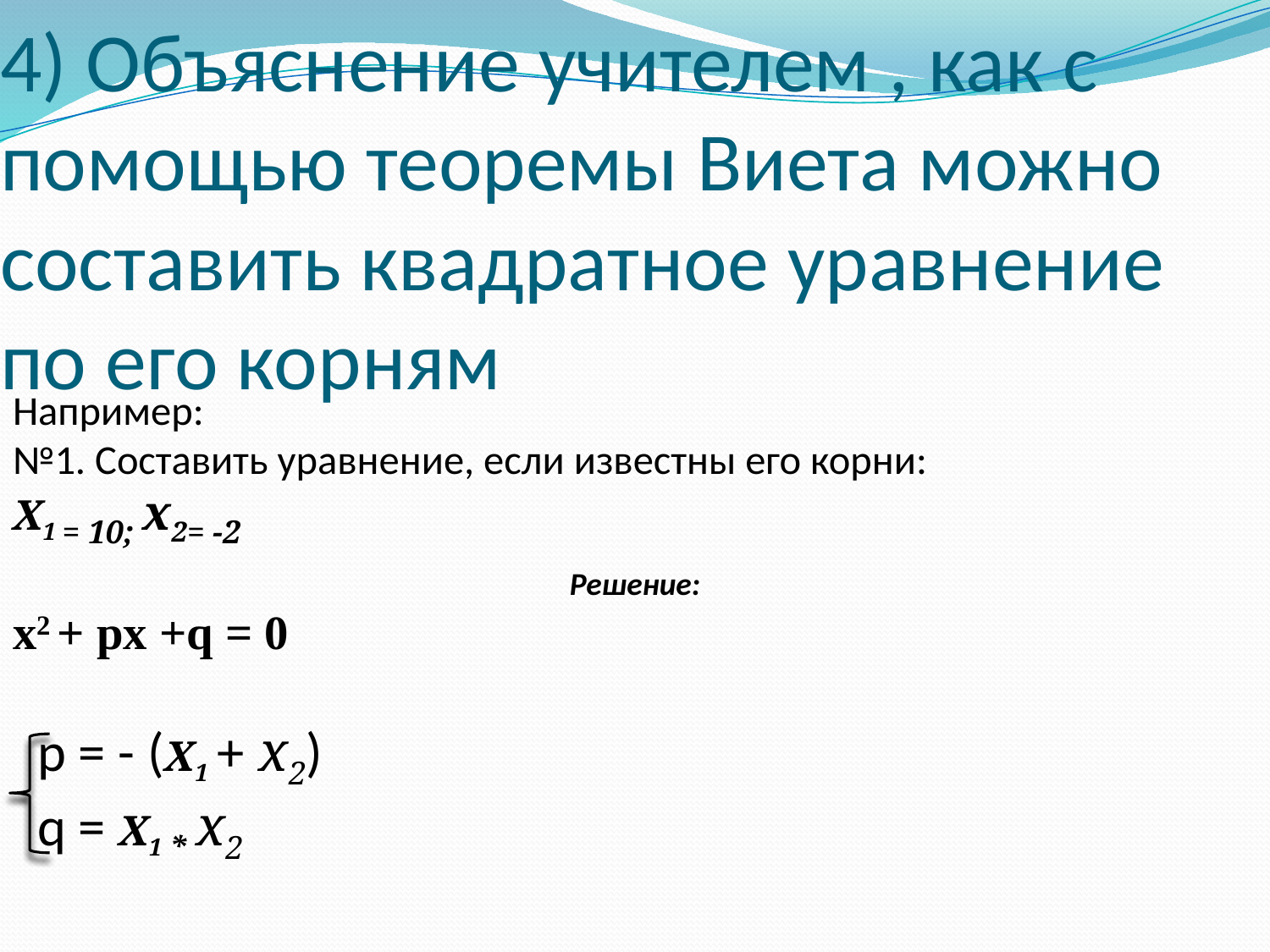

# 4) Объяснение учителем , как с помощью теоремы Виета можно составить квадратное уравнение по его корням

Например:
№1. Составить уравнение, если известны его корни:
Х1 = 10; х2= -2
Решение:
x2 + px +q = 0

  p = - (Х1 + х2)
  q = Х1 * х2